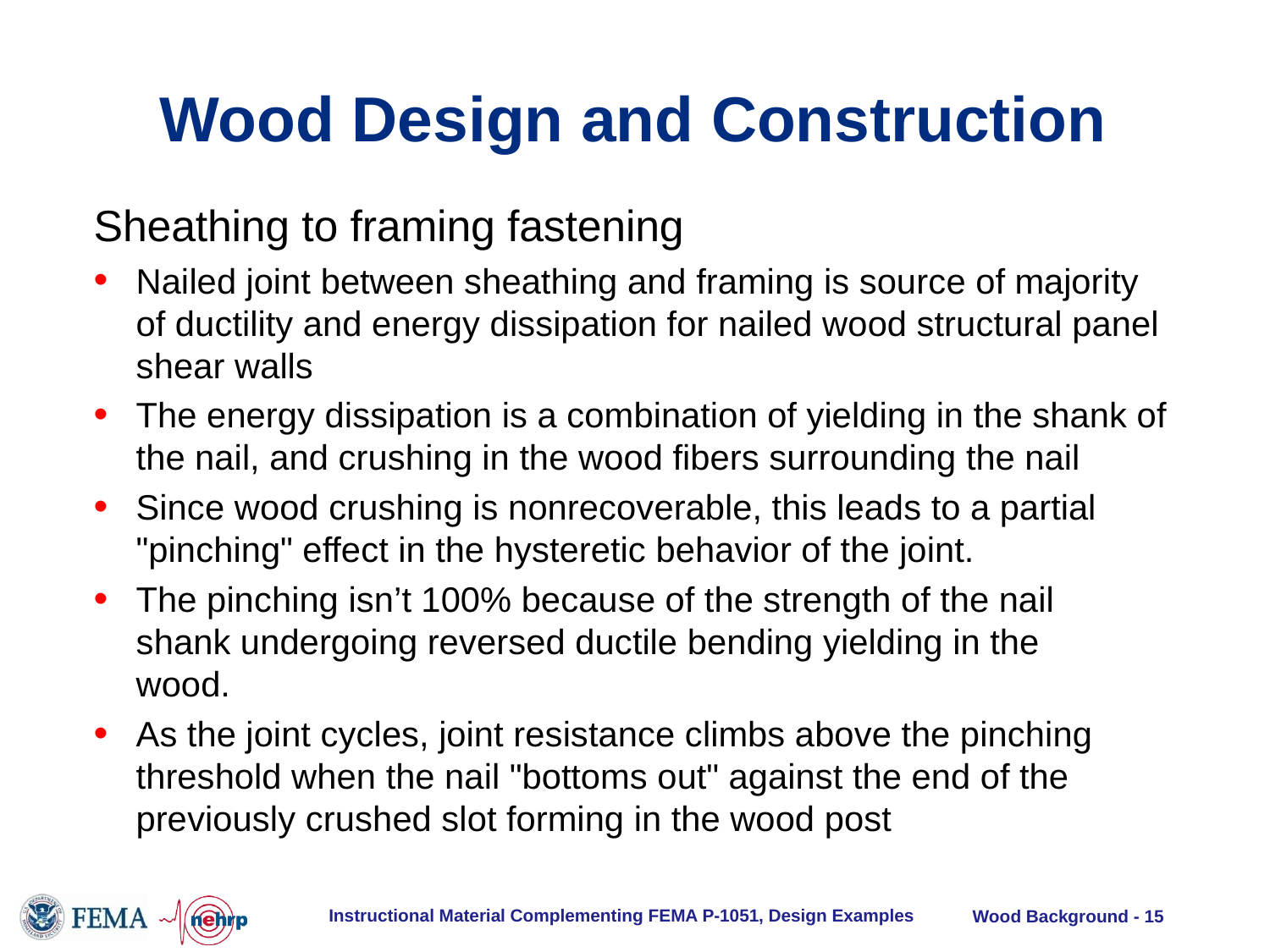

# Wood Design and Construction
Sheathing to framing fastening
Nailed joint between sheathing and framing is source of majority of ductility and energy dissipation for nailed wood structural panel shear walls
The energy dissipation is a combination of yielding in the shank of the nail, and crushing in the wood fibers surrounding the nail
Since wood crushing is nonrecoverable, this leads to a partial "pinching" effect in the hysteretic behavior of the joint.
The pinching isn’t 100% because of the strength of the nail shank undergoing reversed ductile bending yielding in the wood.
As the joint cycles, joint resistance climbs above the pinching threshold when the nail "bottoms out" against the end of the previously crushed slot forming in the wood post